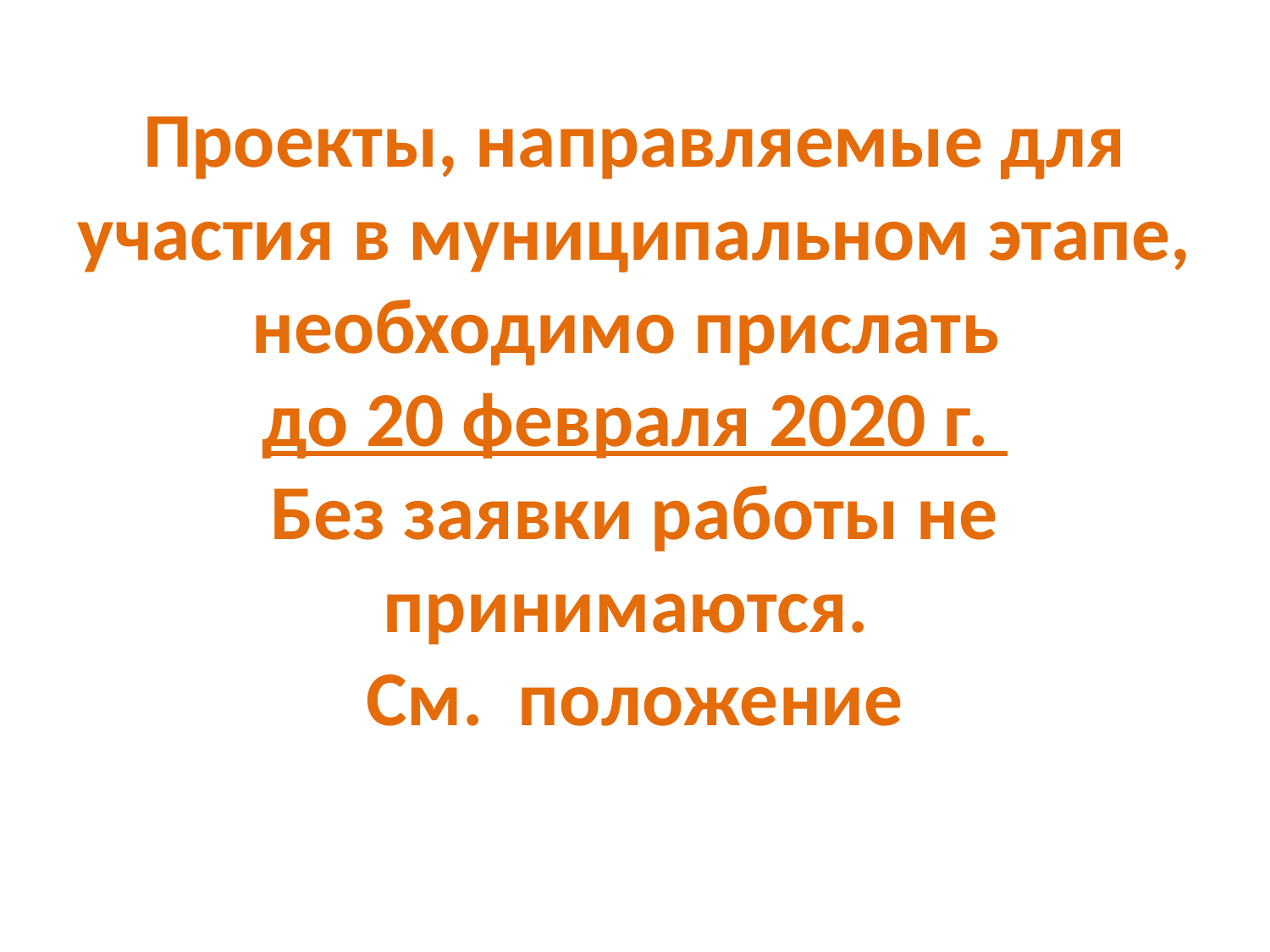

# Проекты, направляемые для участия в муниципальном этапе, необходимо прислать до 20 февраля 2020 г. Без заявки работы не принимаются. См.  положение